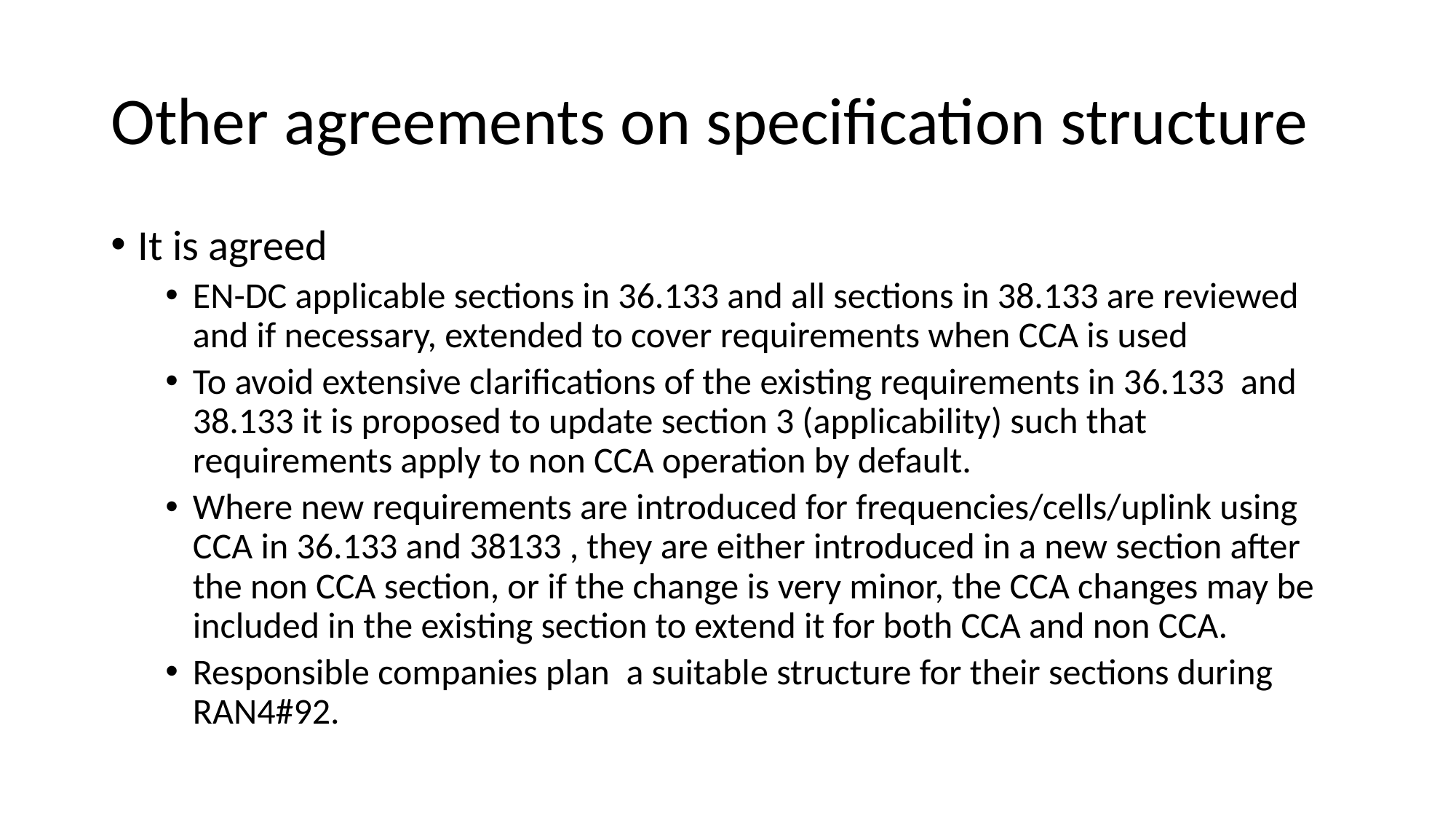

# Other agreements on specification structure
It is agreed
EN-DC applicable sections in 36.133 and all sections in 38.133 are reviewed and if necessary, extended to cover requirements when CCA is used
To avoid extensive clarifications of the existing requirements in 36.133  and 38.133 it is proposed to update section 3 (applicability) such that requirements apply to non CCA operation by default.
Where new requirements are introduced for frequencies/cells/uplink using CCA in 36.133 and 38133 , they are either introduced in a new section after the non CCA section, or if the change is very minor, the CCA changes may be included in the existing section to extend it for both CCA and non CCA.
Responsible companies plan  a suitable structure for their sections during RAN4#92.